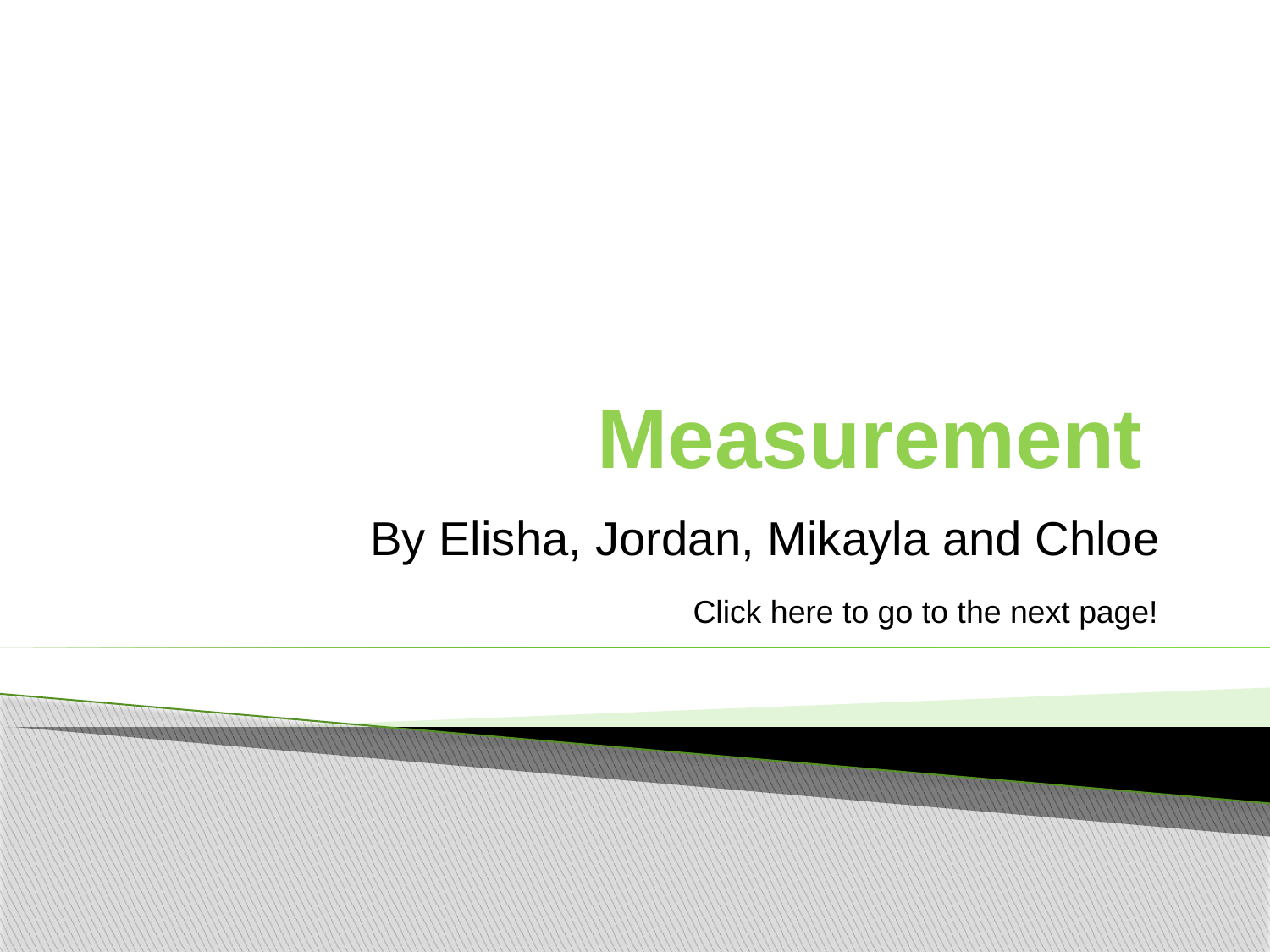

# Measurement
By Elisha, Jordan, Mikayla and Chloe
Click here to go to the next page!